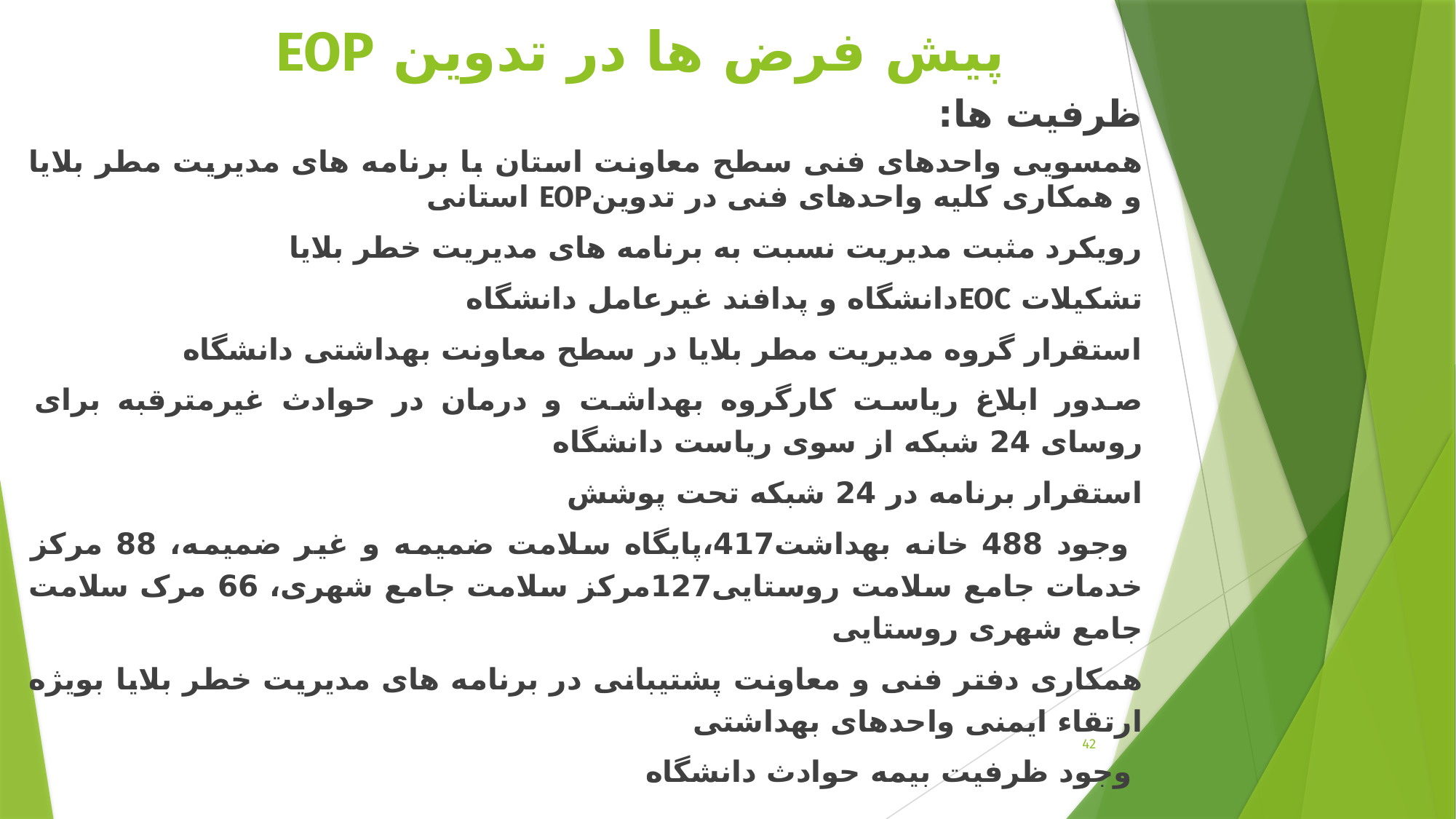

# پیش فرض ها در تدوین EOP
ظرفیت ها:
همسویی واحدهای فنی سطح معاونت استان با برنامه های مدیریت مطر بلایا و همکاری کلیه واحدهای فنی در تدوینEOP استانی
رویکرد مثبت مدیریت نسبت به برنامه های مدیریت خطر بلایا
تشکیلات EOCدانشگاه و پدافند غیرعامل دانشگاه
استقرار گروه مدیریت مطر بلایا در سطح معاونت بهداشتی دانشگاه
صدور ابلاغ ریاست کارگروه بهداشت و درمان در حوادث غیرمترقبه برای روسای 24 شبکه از سوی ریاست دانشگاه
استقرار برنامه در 24 شبکه تحت پوشش
 وجود 488 خانه بهداشت417،پایگاه سلامت ضمیمه و غیر ضمیمه، 88 مرکز خدمات جامع سلامت روستایی127مرکز سلامت جامع شهری، 66 مرک سلامت جامع شهری روستایی
همکاری دفتر فنی و معاونت پشتیبانی در برنامه های مدیریت خطر بلایا بویژه ارتقاء ایمنی واحدهای بهداشتی
 وجود ظرفیت بیمه حوادث دانشگاه

42